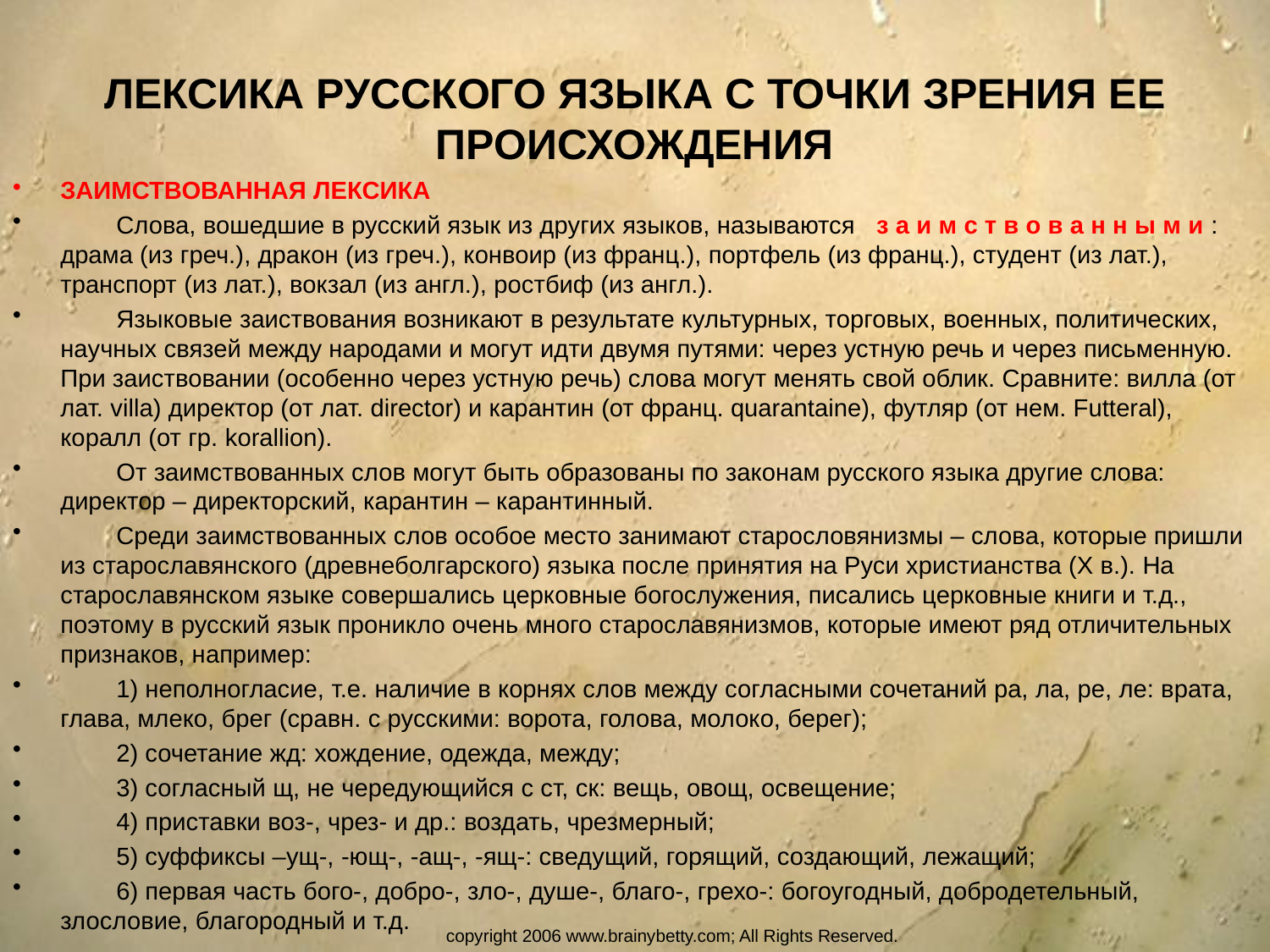

# ЛЕКСИКА РУССКОГО ЯЗЫКА С ТОЧКИ ЗРЕНИЯ ЕЕ ПРОИСХОЖДЕНИЯ
ЗАИМСТВОВАННАЯ ЛЕКСИКА
        Слова, вошедшие в русский язык из других языков, называются   з а и м с т в о в а н н ы м и :  драма (из греч.), дракон (из греч.), конвоир (из франц.), портфель (из франц.), студент (из лат.), транспорт (из лат.), вокзал (из англ.), ростбиф (из англ.).
        Языковые заиствования возникают в результате культурных, торговых, военных, политических, научных связей между народами и могут идти двумя путями: через устную речь и через письменную. При заиствовании (особенно через устную речь) слова могут менять свой облик. Сравните: вилла (от лат. villa) директор (от лат. director) и карантин (от франц. quarantaine), футляр (от нем. Futteral), коралл (от гр. korallion).
        От заимствованных слов могут быть образованы по законам русского языка другие слова: директор – директорский, карантин – карантинный.
        Среди заимствованных слов особое место занимают старословянизмы – слова, которые пришли из старославянского (древнеболгарского) языка после принятия на Руси христианства (X в.). На старославянском языке совершались церковные богослужения, писались церковные книги и т.д., поэтому в русский язык проникло очень много старославянизмов, которые имеют ряд отличительных признаков, например:
        1) неполногласие, т.е. наличие в корнях слов между согласными сочетаний ра, ла, ре, ле: врата, глава, млеко, брег (сравн. с русскими: ворота, голова, молоко, берег);
        2) сочетание жд: хождение, одежда, между;
        3) согласный щ, не чередующийся с ст, ск: вещь, овощ, освещение;
        4) приставки воз-, чрез- и др.: воздать, чрезмерный;
        5) суффиксы –ущ-, -ющ-, -ащ-, -ящ-: сведущий, горящий, создающий, лежащий;
        6) первая часть бого-, добро-, зло-, душе-, благо-, грехо-: богоугодный, добродетельный, злословие, благородный и т.д.

copyright 2006 www.brainybetty.com; All Rights Reserved.